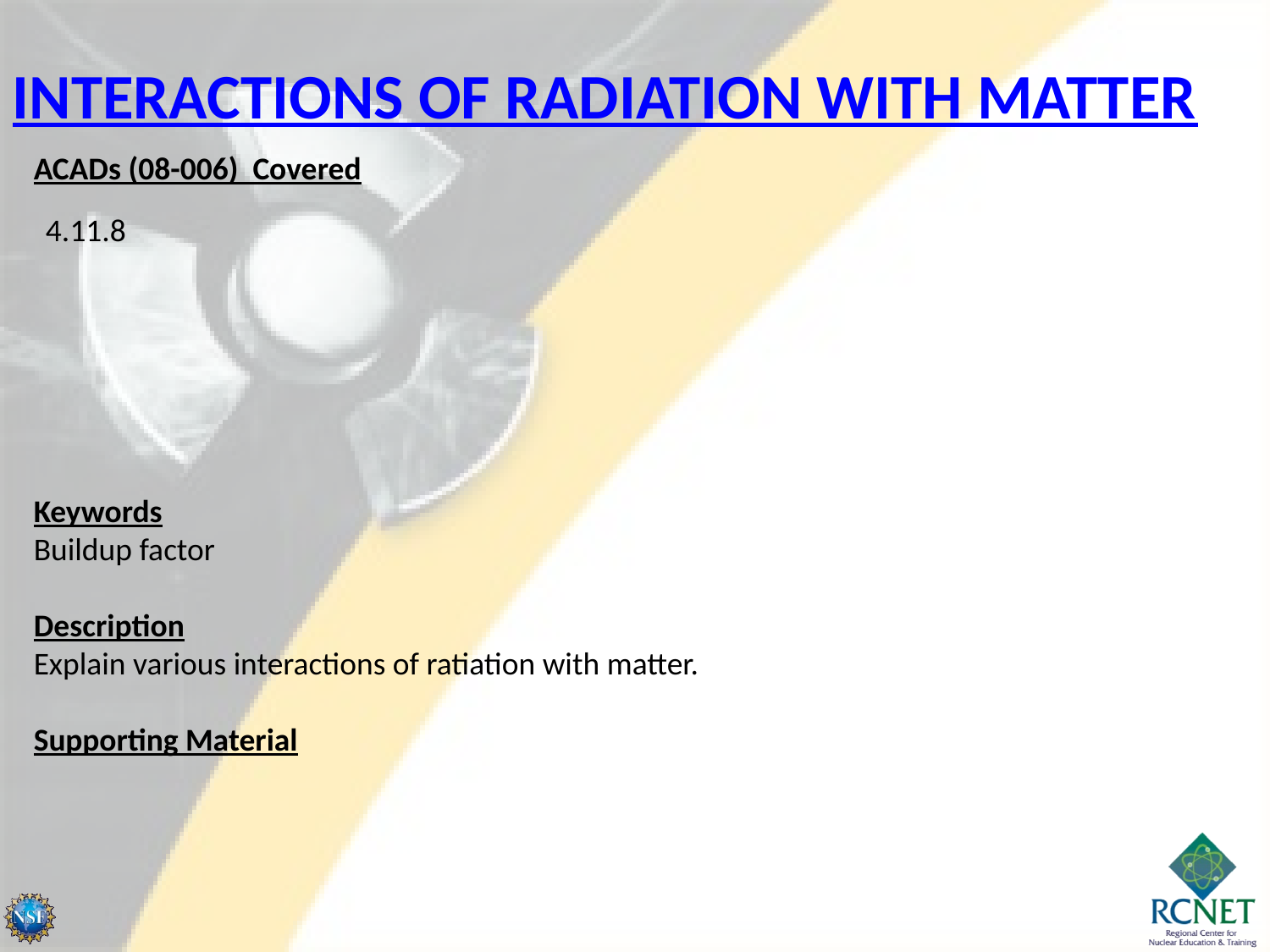

INTERACTIONS OF RADIATION WITH MATTER
ACADs (08-006)  Covered

Keywords
Buildup factor

Description
Explain various interactions of ratiation with matter.

Supporting Material

| 4.11.8 |  |  |  |  |  |  |  |
| --- | --- | --- | --- | --- | --- | --- | --- |
|  |  |  |  |  |  |  |  |
|  |  |  |  |  |  |  |  |
|  |  |  |  |  |  |  |  |